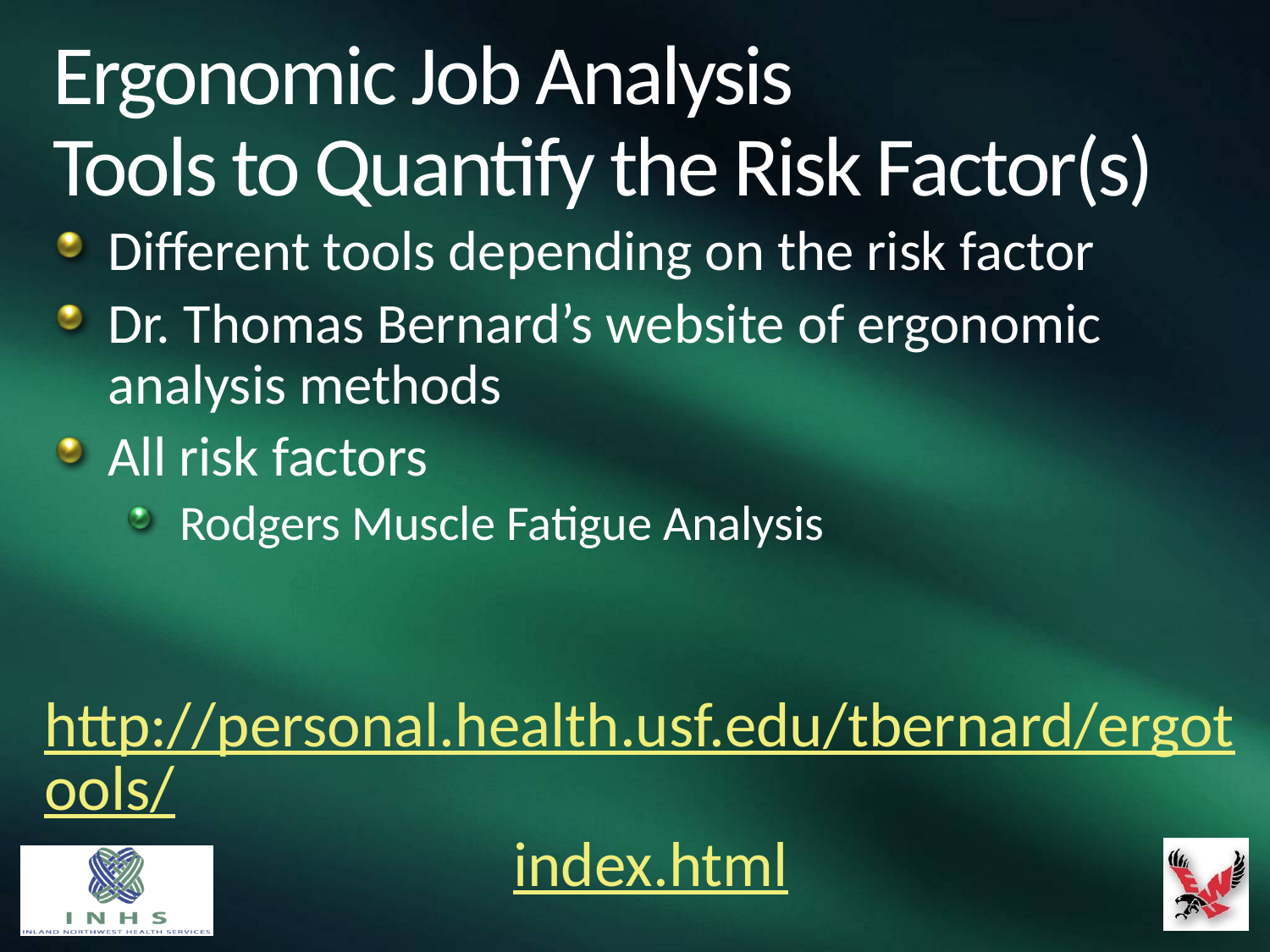

# Ergonomic Job Analysis Tools to Quantify the Risk Factor(s)
Different tools depending on the risk factor
Dr. Thomas Bernard’s website of ergonomic analysis methods
All risk factors
Rodgers Muscle Fatigue Analysis
http://personal.health.usf.edu/tbernard/ergotools/index.html